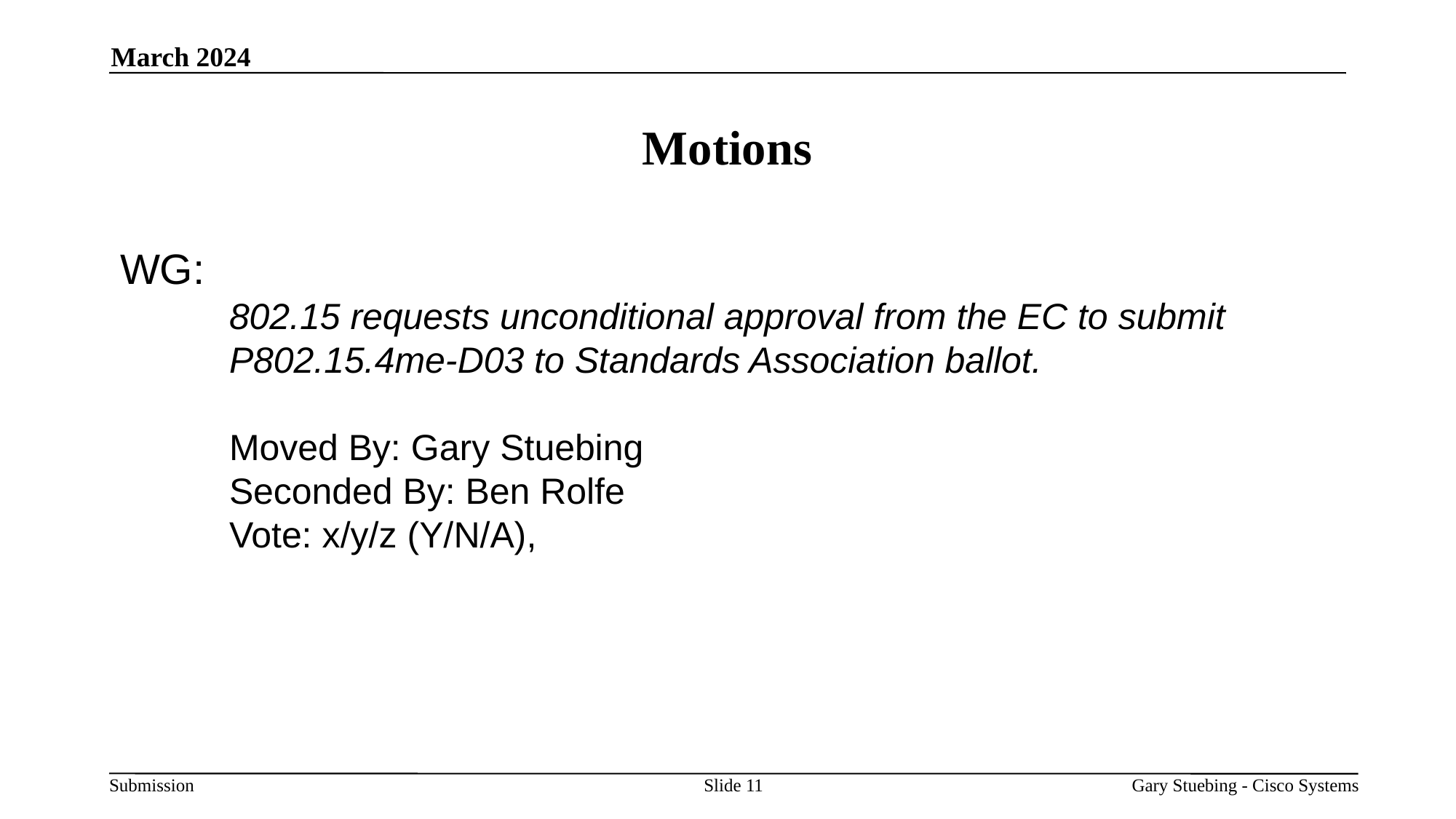

March 2024
# Motions
WG:
802.15 requests unconditional approval from the EC to submit P802.15.4me-D03 to Standards Association ballot.

Moved By: Gary Stuebing
Seconded By: Ben Rolfe
Vote: x/y/z (Y/N/A),
Slide 11
Gary Stuebing - Cisco Systems